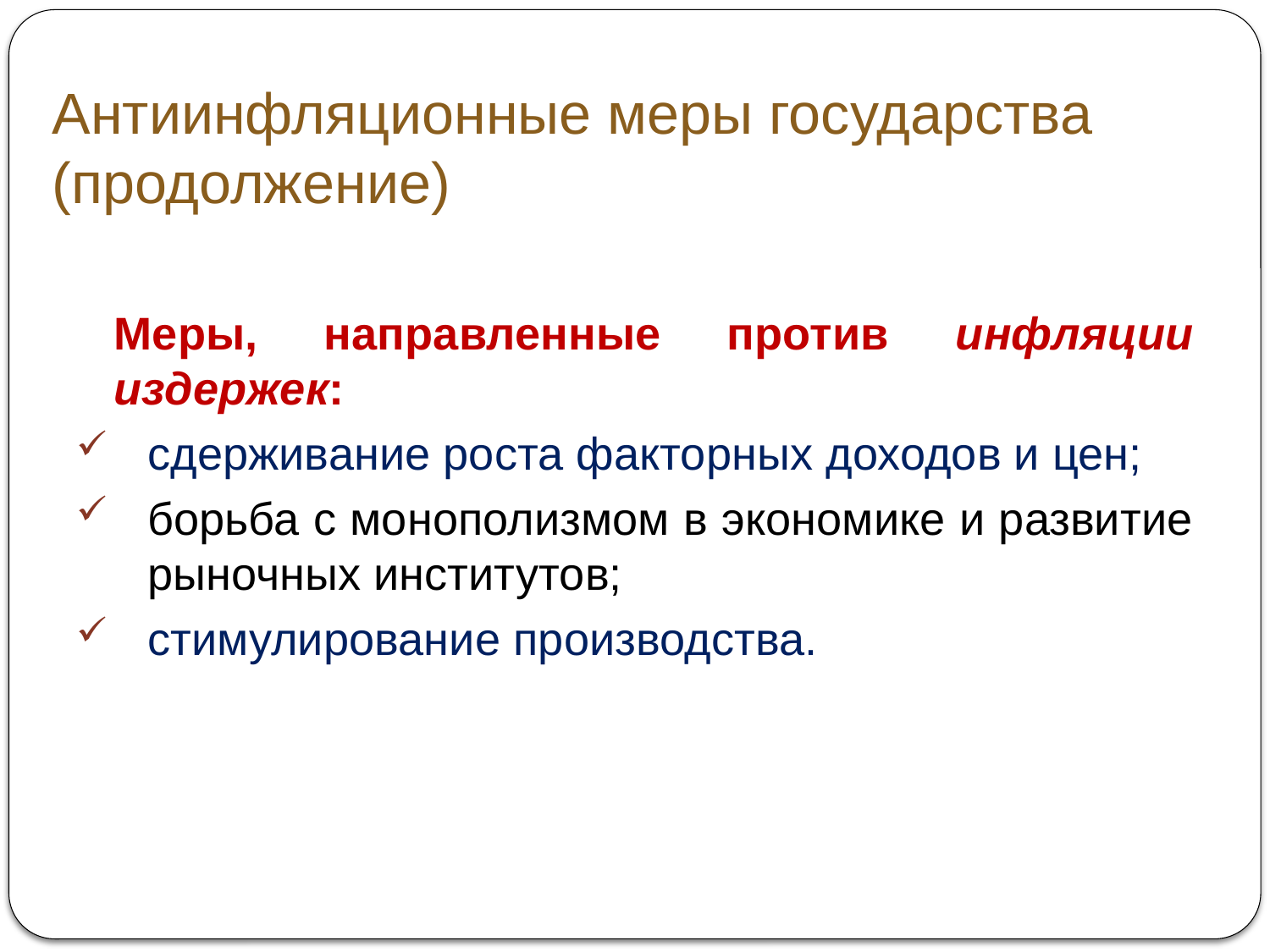

# Антиинфляционные меры государства (продолжение)
	Меры, направленные против инфляции издержек:
сдерживание роста факторных доходов и цен;
борьба с монополизмом в экономике и развитие рыночных институтов;
стимулирование производства.